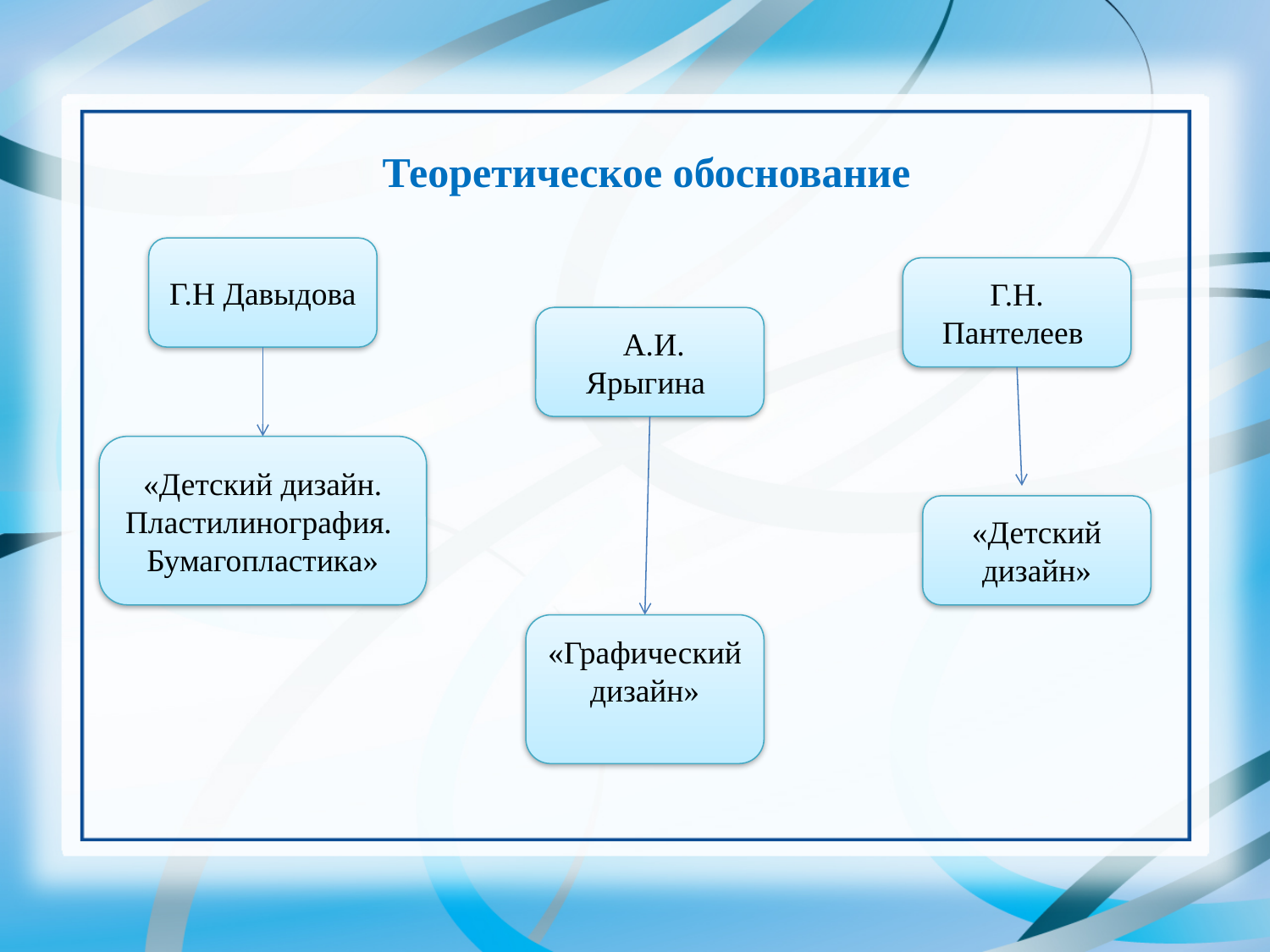

Теоретическое обоснование
Г.Н Давыдова
Г.Н. Пантелеев
 А.И. Ярыгина
«Детский дизайн. Пластилинография.  Бумагопластика»
«Детский дизайн»
«Графический дизайн»